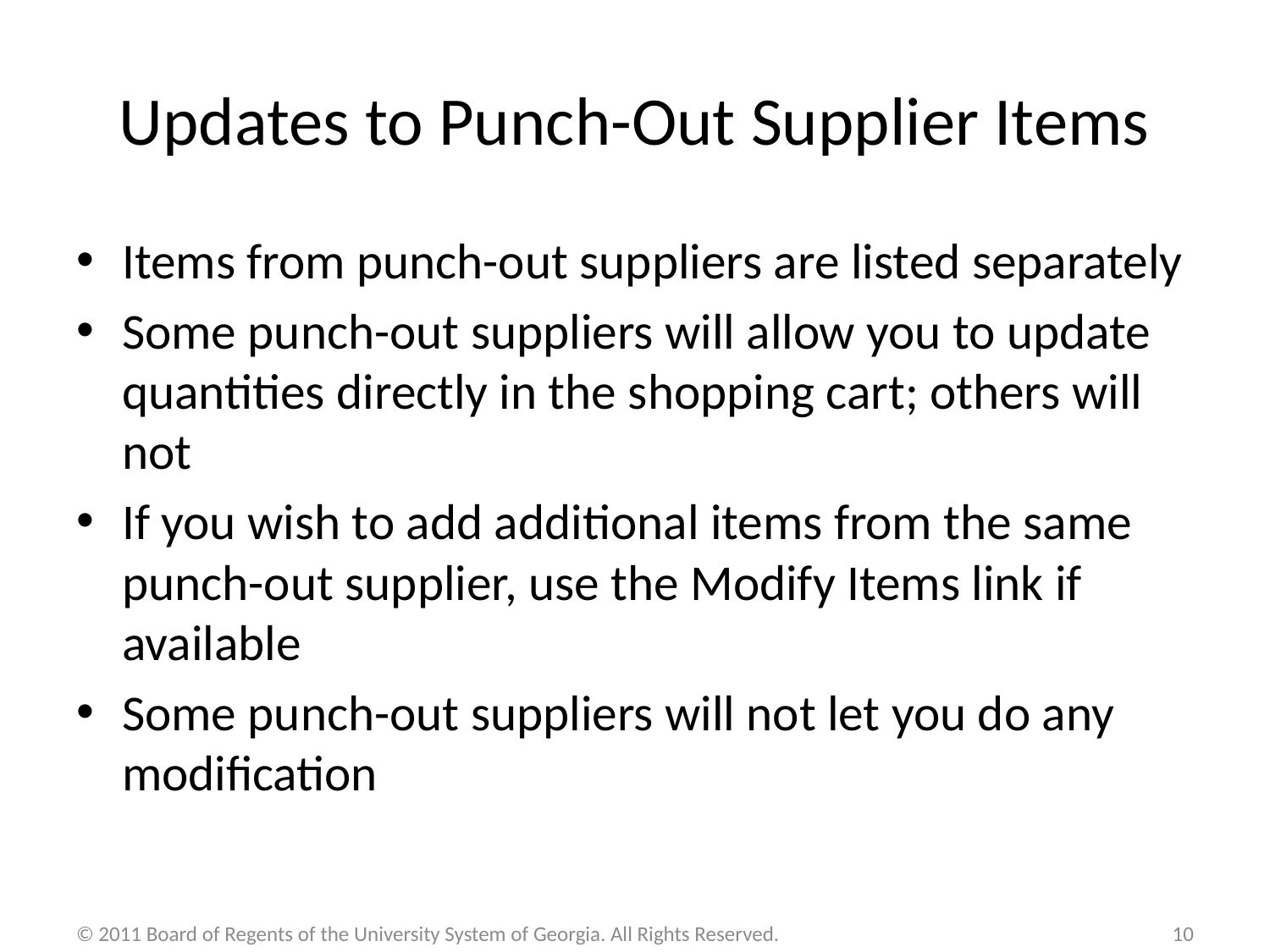

# Updates to Punch-Out Supplier Items
Items from punch-out suppliers are listed separately
Some punch-out suppliers will allow you to update quantities directly in the shopping cart; others will not
If you wish to add additional items from the same punch-out supplier, use the Modify Items link if available
Some punch-out suppliers will not let you do any modification
© 2011 Board of Regents of the University System of Georgia. All Rights Reserved.
10